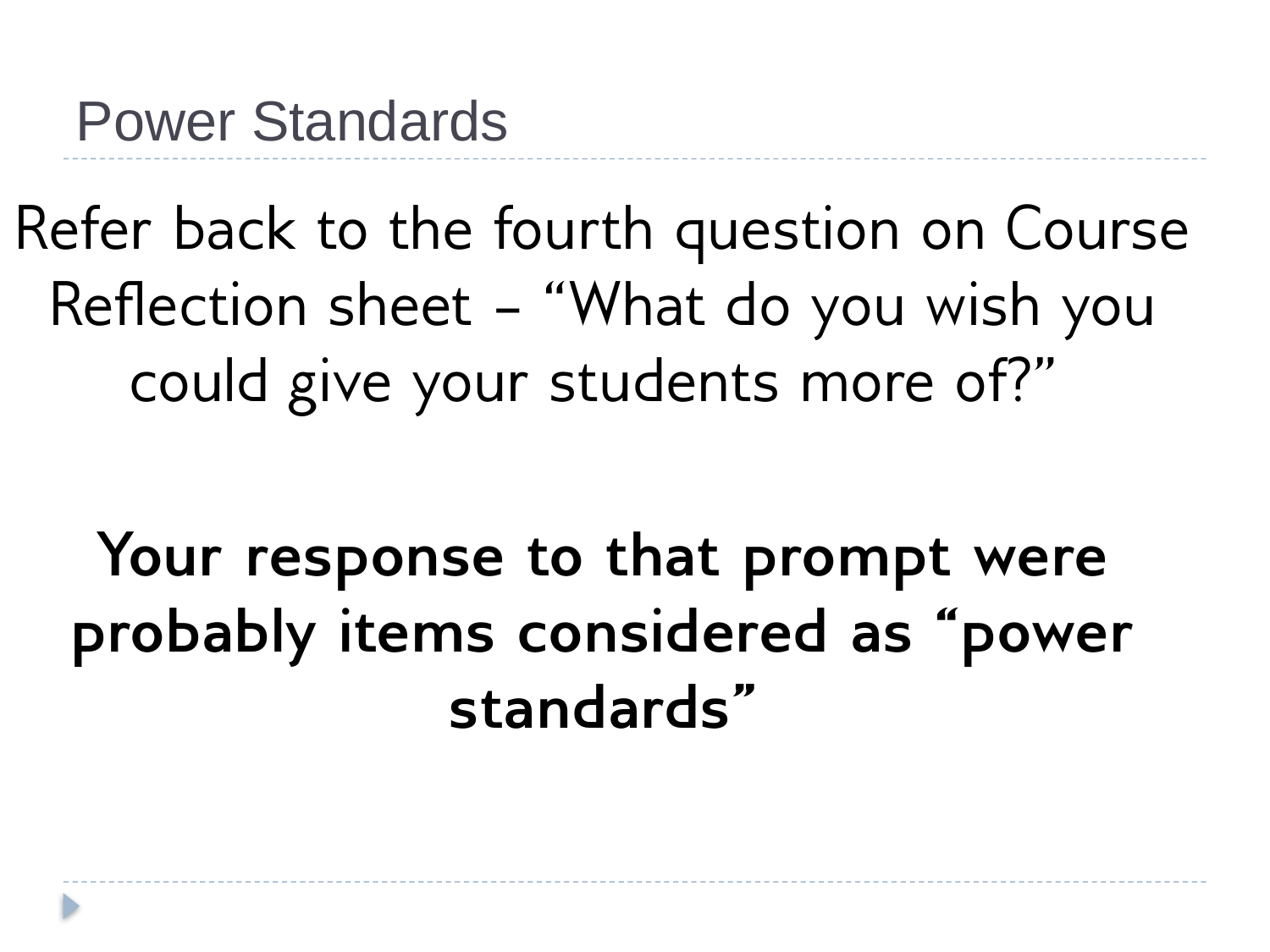

# Power Standards
Refer back to the fourth question on Course Reflection sheet – “What do you wish you could give your students more of?”

Your response to that prompt were probably items considered as “power standards”